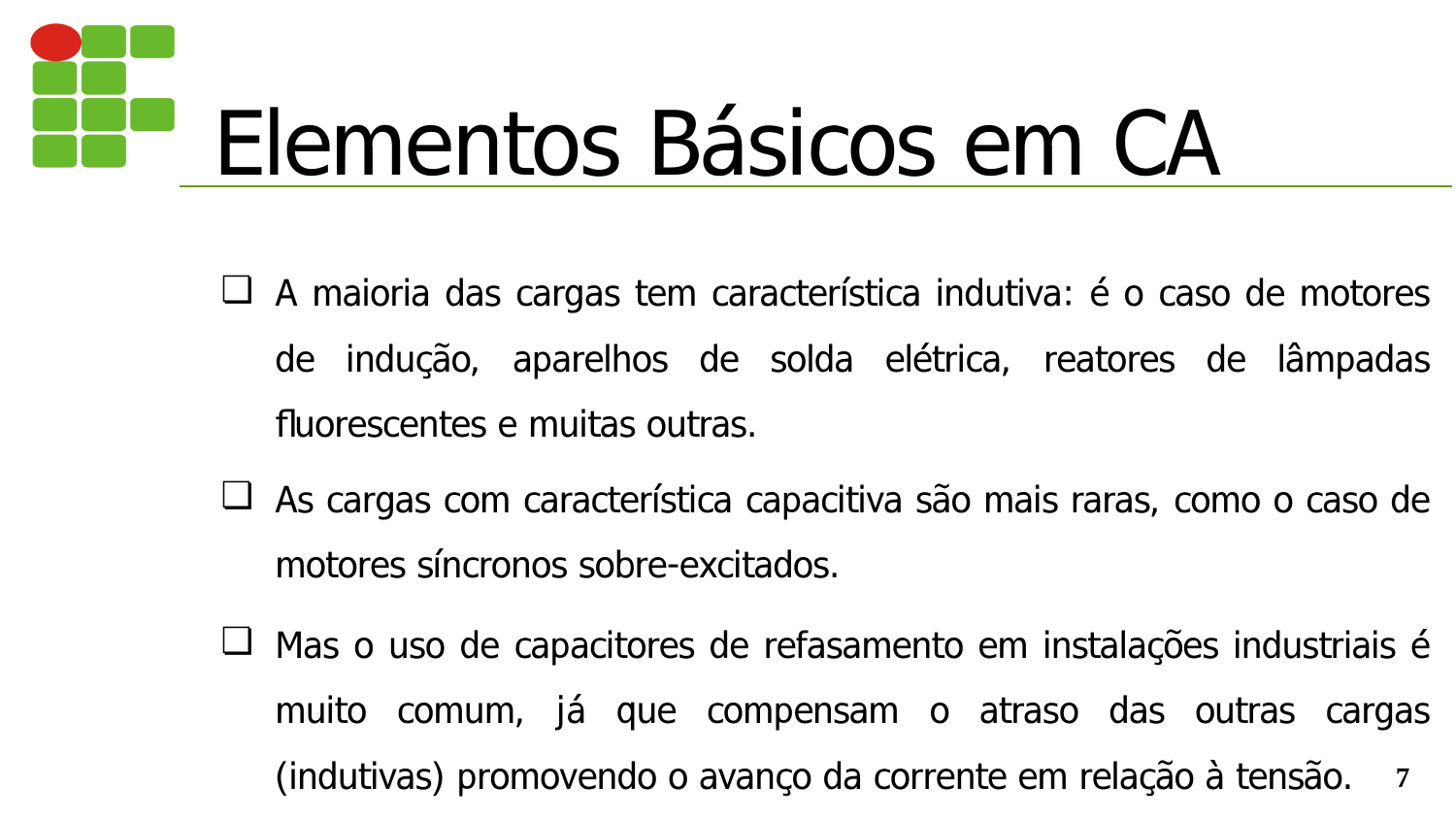

# Elementos Básicos em CA
A maioria das cargas tem característica indutiva: é o caso de motores de indução, aparelhos de solda elétrica, reatores de lâmpadas fluorescentes e muitas outras.
As cargas com característica capacitiva são mais raras, como o caso de motores síncronos sobre-excitados.

Mas o uso de capacitores de refasamento em instalações industriais é muito comum, já que compensam o atraso das outras cargas (indutivas) promovendo o avanço da corrente em relação à tensão.
7